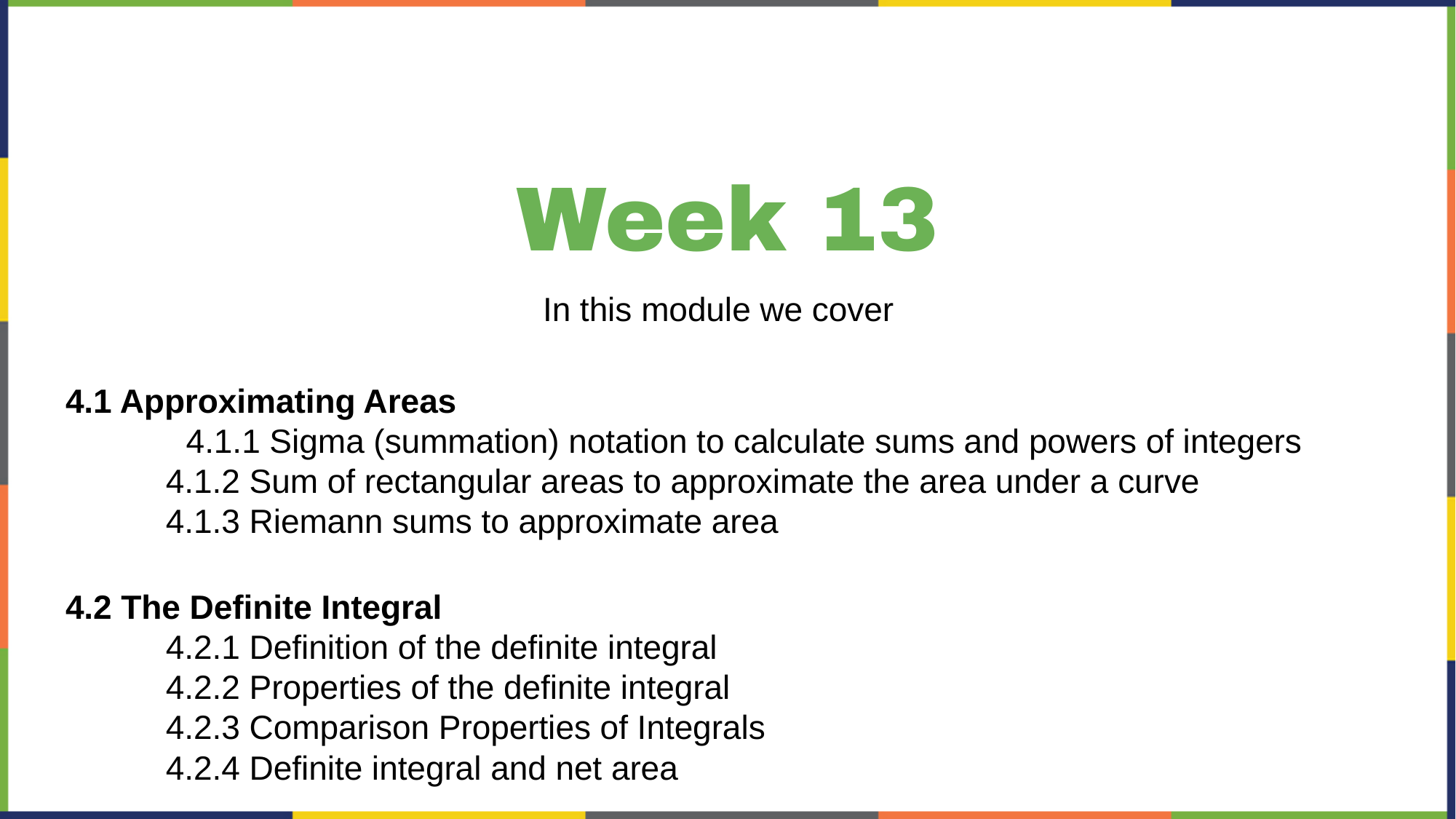

# Week 13
In this module we cover

4.1 Approximating Areas
             4.1.1 Sigma (summation) notation to calculate sums and powers of integers
	4.1.2 Sum of rectangular areas to approximate the area under a curve
	4.1.3 Riemann sums to approximate area
4.2 The Definite Integral
 	4.2.1 Definition of the definite integral
	4.2.2 Properties of the definite integral
	4.2.3 Comparison Properties of Integrals
	4.2.4 Definite integral and net area